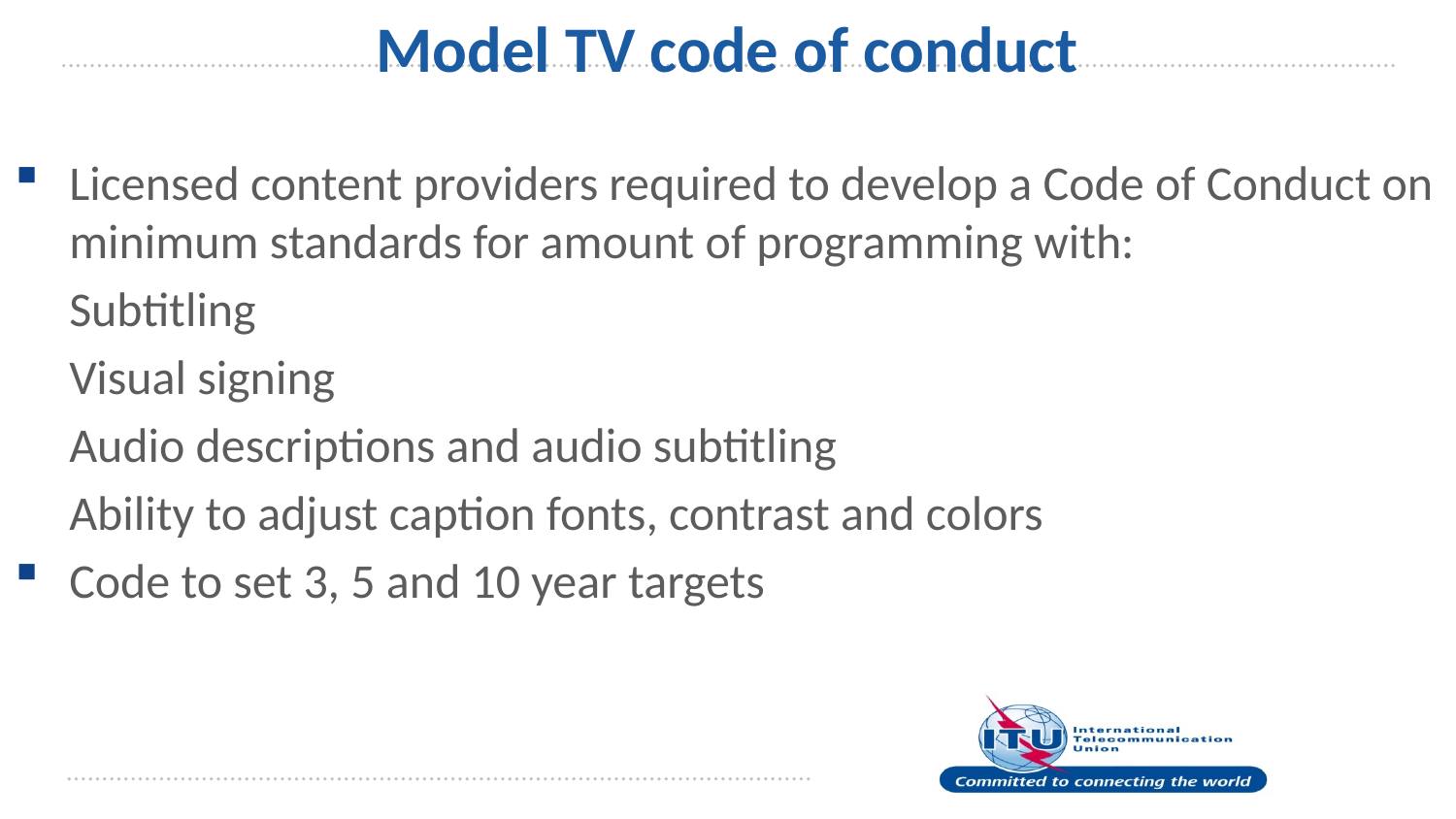

# Model TV code of conduct

Licensed content providers required to develop a Code of Conduct on minimum standards for amount of programming with:
     Subtitling
     Visual signing
     Audio descriptions and audio subtitling
     Ability to adjust caption fonts, contrast and colors
Code to set 3, 5 and 10 year targets